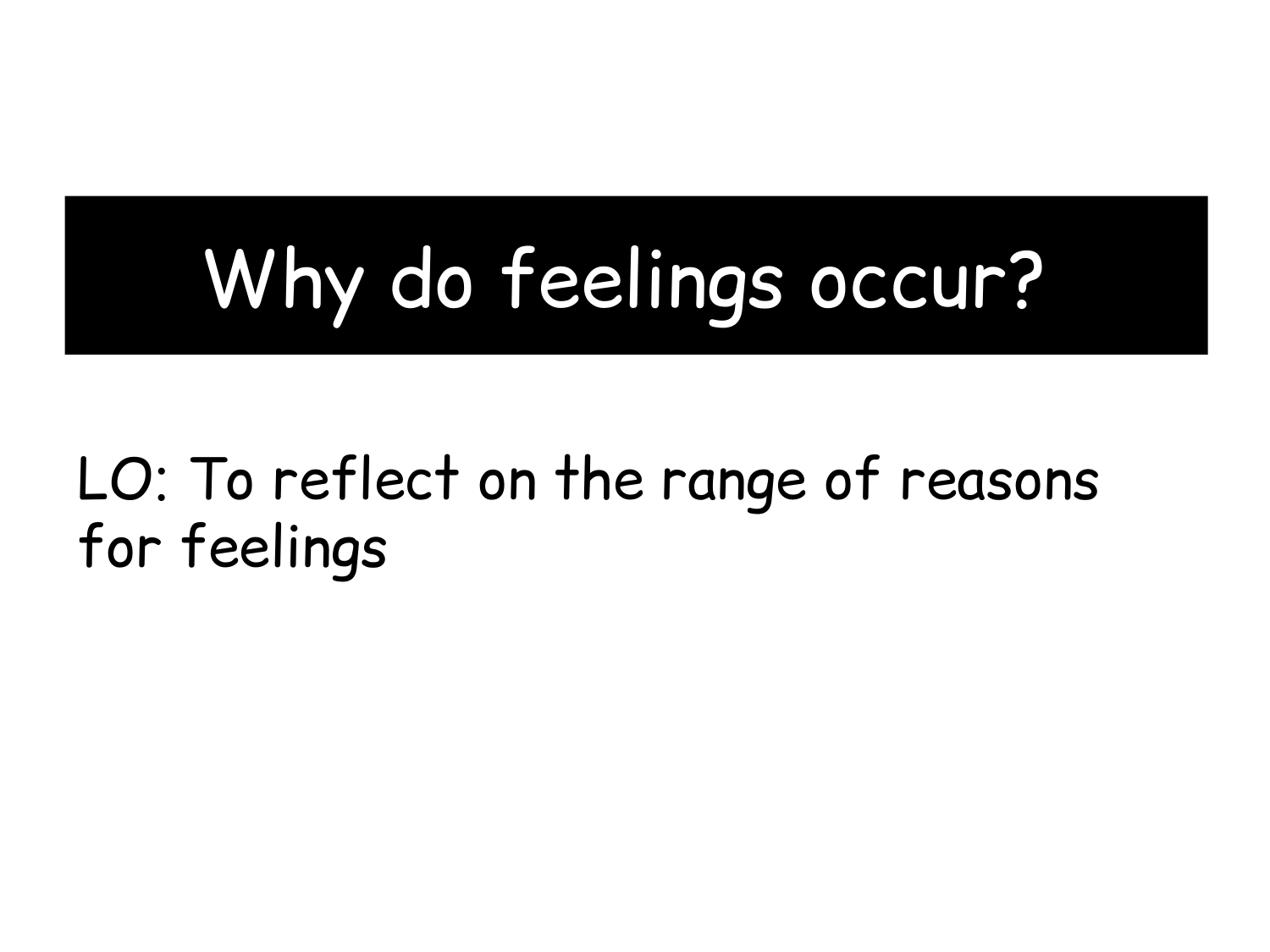

# Why do feelings occur?
LO: To reflect on the range of reasons for feelings